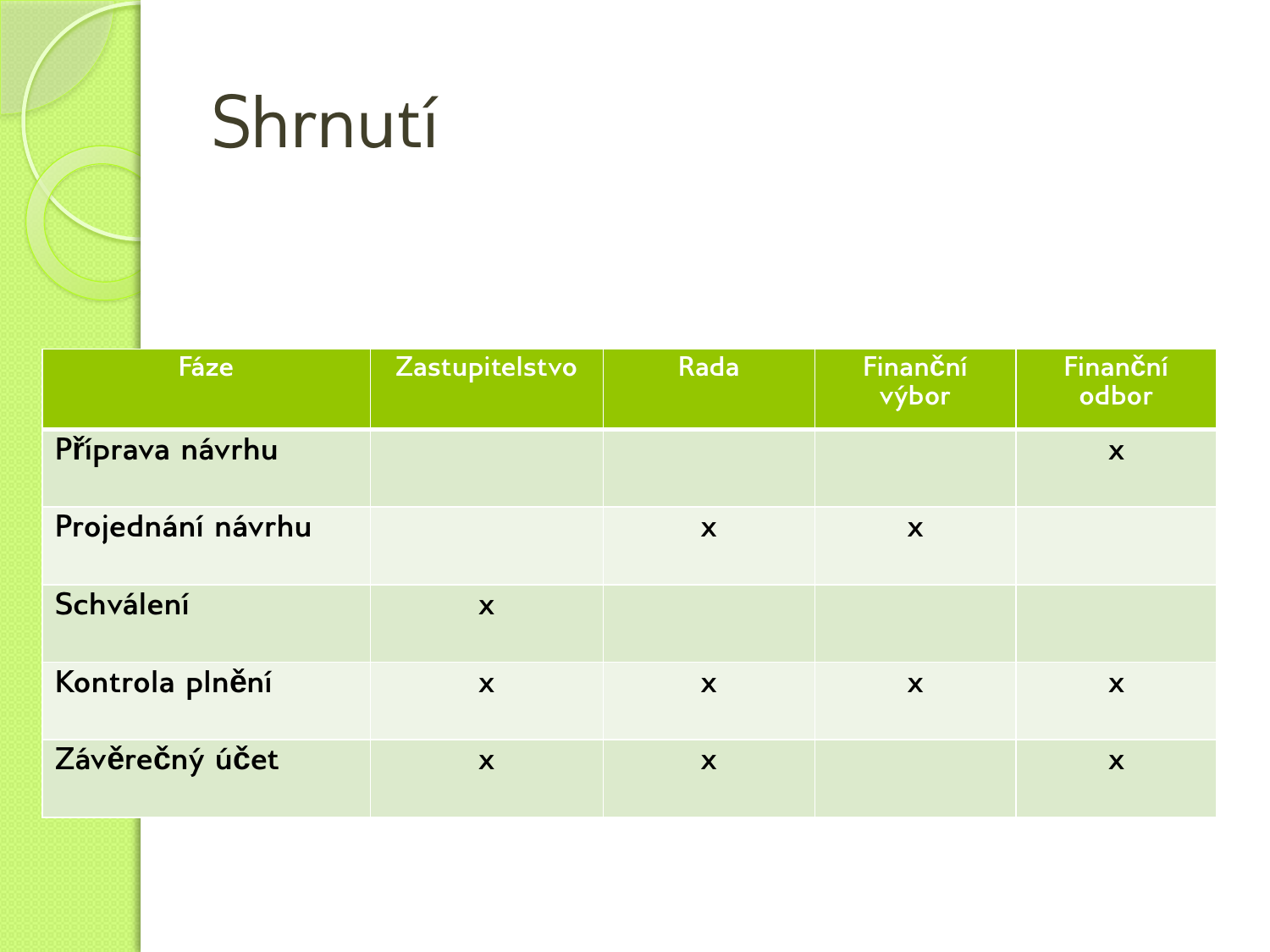

# Shrnutí
| Fáze | Zastupitelstvo | Rada | Finanční výbor | Finanční odbor |
| --- | --- | --- | --- | --- |
| Příprava návrhu |  |  |  | x |
| Projednání návrhu |  | x | x |  |
| Schválení | x |  |  |  |
| Kontrola plnění | x | x | x | x |
| Závěrečný účet | x | x |  | x |